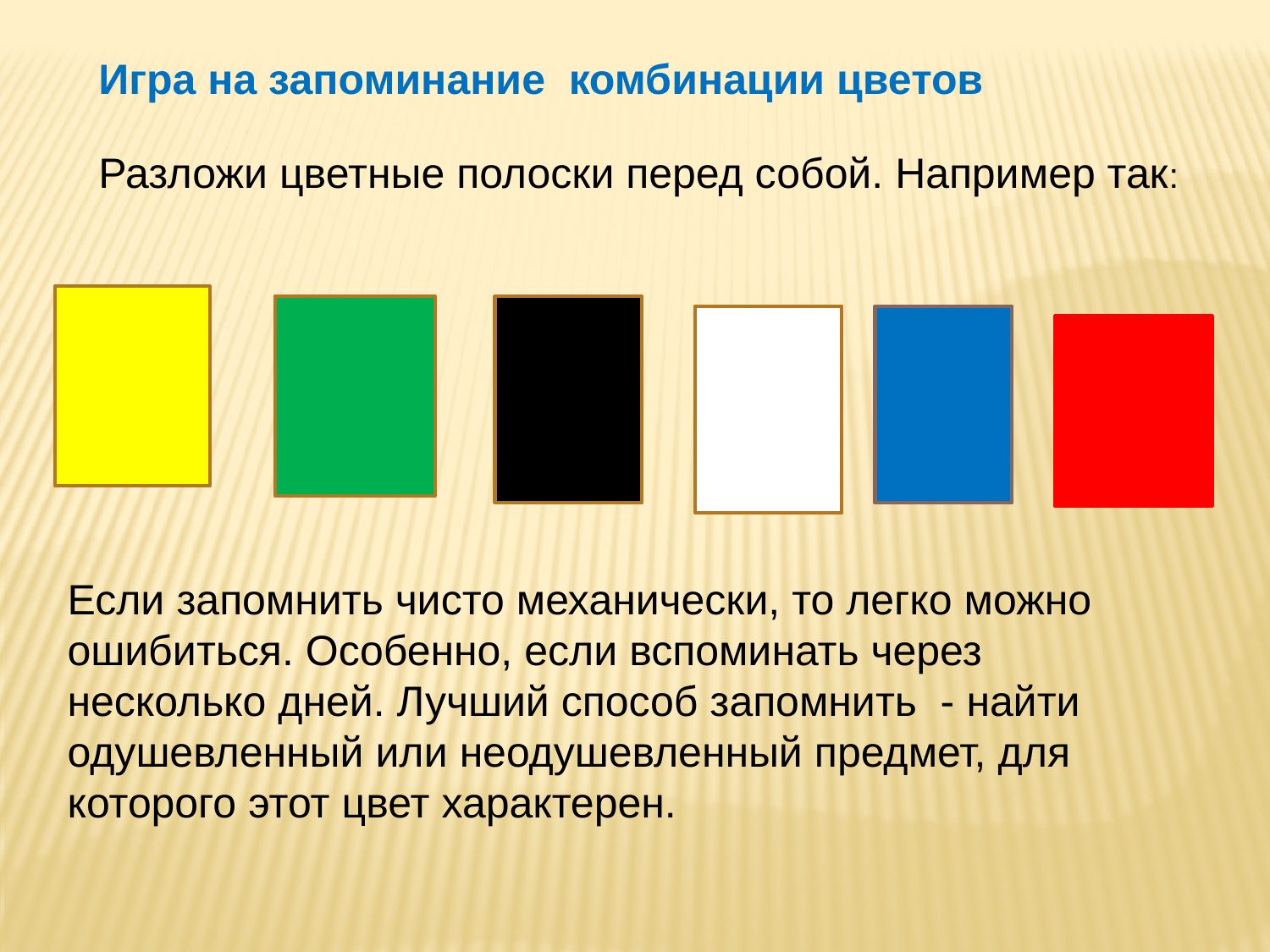

Игра на запоминание  комбинации цветов

Разложи цветные полоски перед собой. Например так:

Если запомнить чисто механически, то легко можно ошибиться. Особенно, если вспоминать через несколько дней. Лучший способ запомнить  - найти одушевленный или неодушевленный предмет, для которого этот цвет характерен.